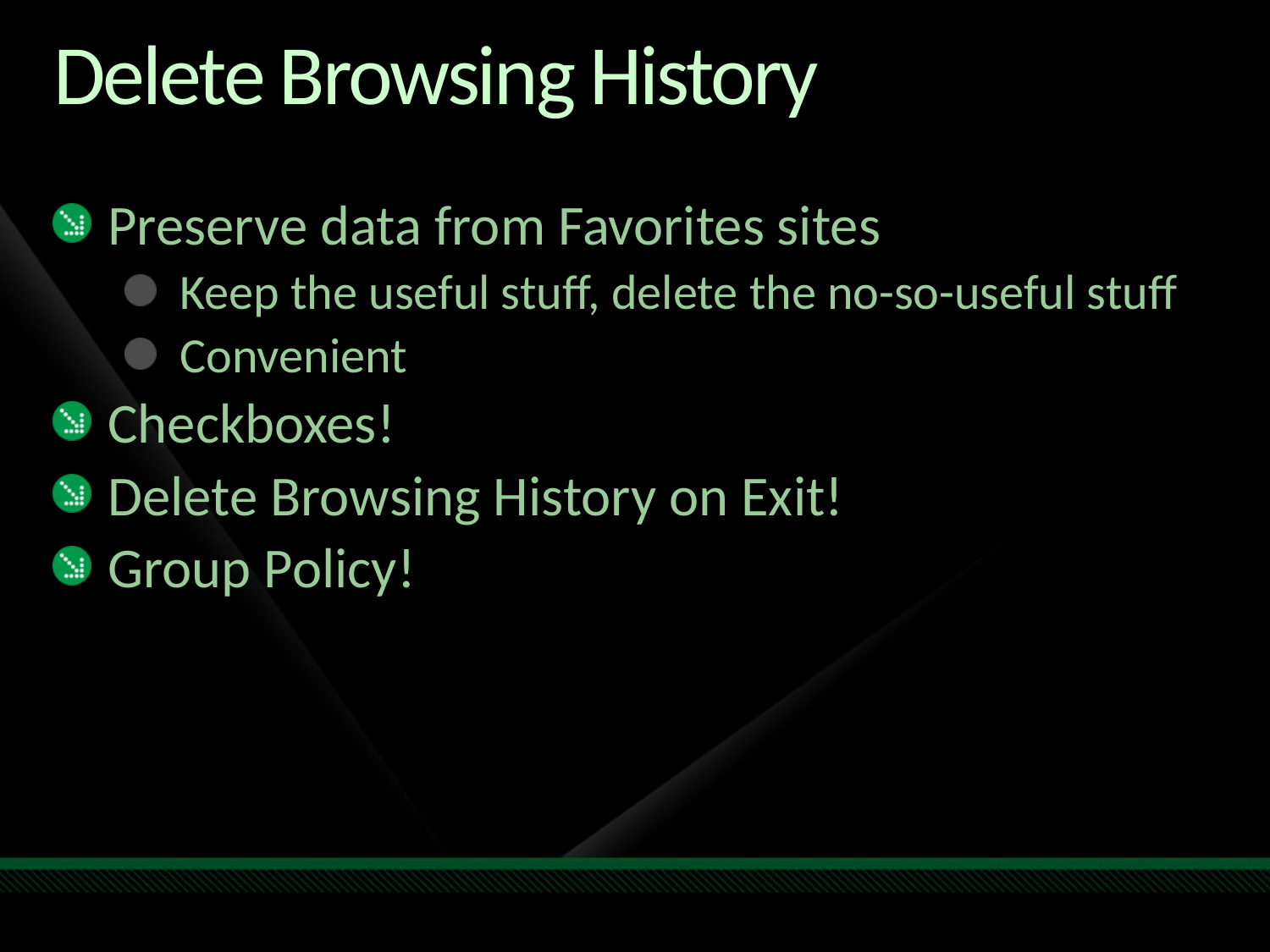

# Delete Browsing History
Preserve data from Favorites sites
Keep the useful stuff, delete the no-so-useful stuff
Convenient
Checkboxes!
Delete Browsing History on Exit!
Group Policy!